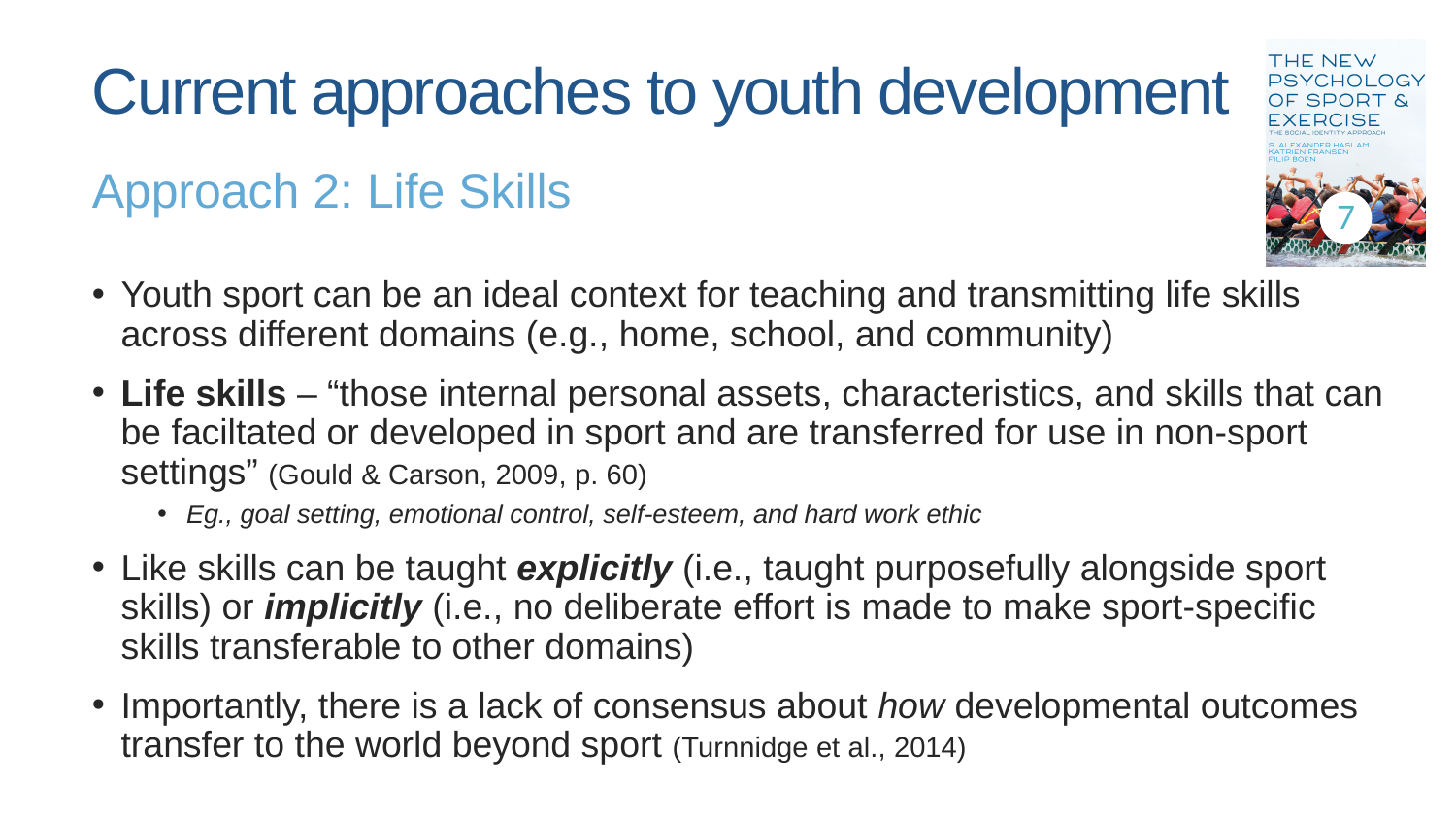

# Current approaches to youth development
7
Approach 2: Life Skills
Youth sport can be an ideal context for teaching and transmitting life skills across different domains (e.g., home, school, and community)
Life skills – “those internal personal assets, characteristics, and skills that can be faciltated or developed in sport and are transferred for use in non-sport settings” (Gould & Carson, 2009, p. 60)
Eg., goal setting, emotional control, self-esteem, and hard work ethic
Like skills can be taught explicitly (i.e., taught purposefully alongside sport skills) or implicitly (i.e., no deliberate effort is made to make sport-specific skills transferable to other domains)
Importantly, there is a lack of consensus about how developmental outcomes transfer to the world beyond sport (Turnnidge et al., 2014)